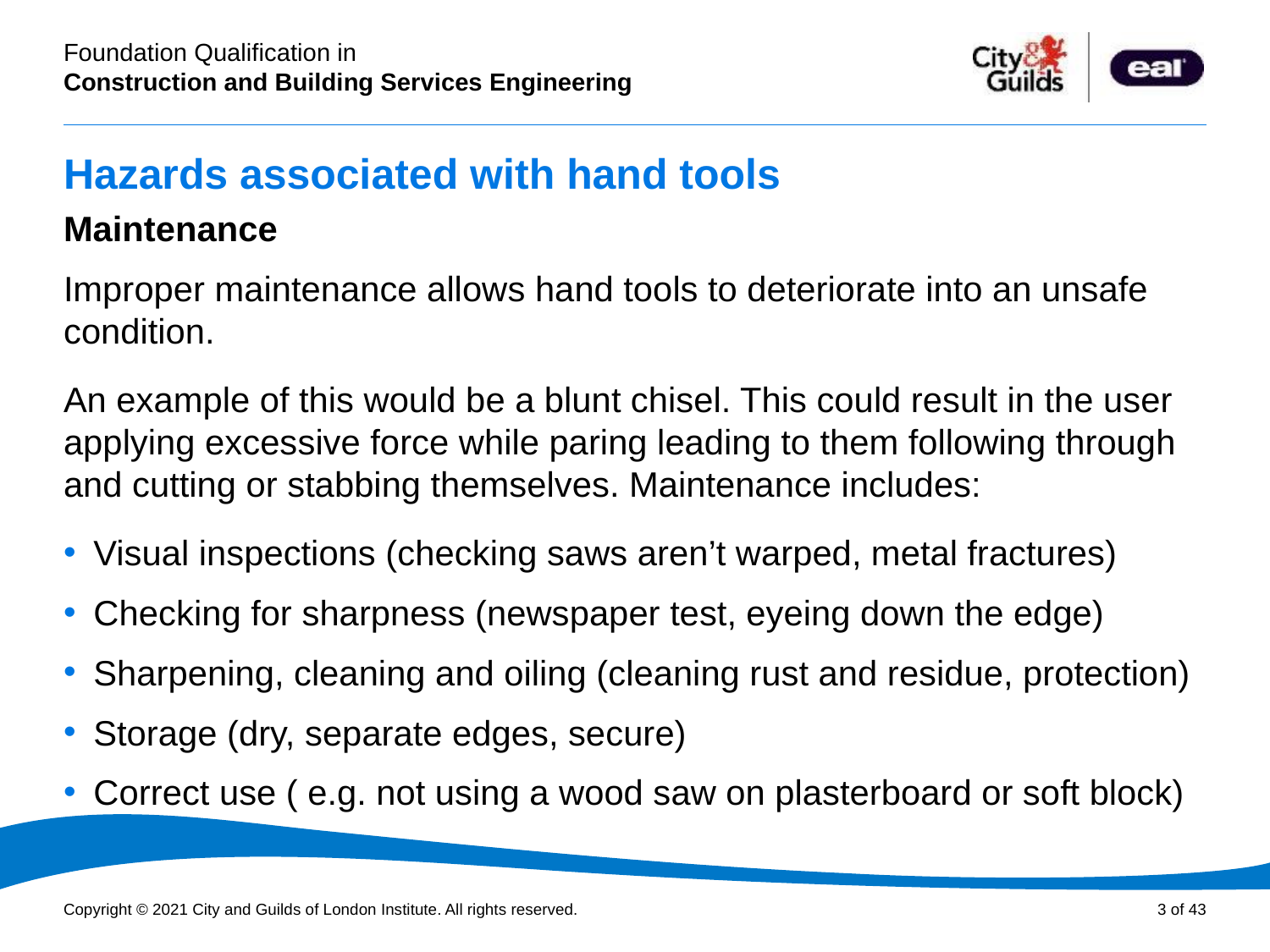

# Hazards associated with hand tools
Maintenance
Improper maintenance allows hand tools to deteriorate into an unsafe condition.
An example of this would be a blunt chisel. This could result in the user applying excessive force while paring leading to them following through and cutting or stabbing themselves. Maintenance includes:
Visual inspections (checking saws aren’t warped, metal fractures)
Checking for sharpness (newspaper test, eyeing down the edge)
Sharpening, cleaning and oiling (cleaning rust and residue, protection)
Storage (dry, separate edges, secure)
Correct use ( e.g. not using a wood saw on plasterboard or soft block)